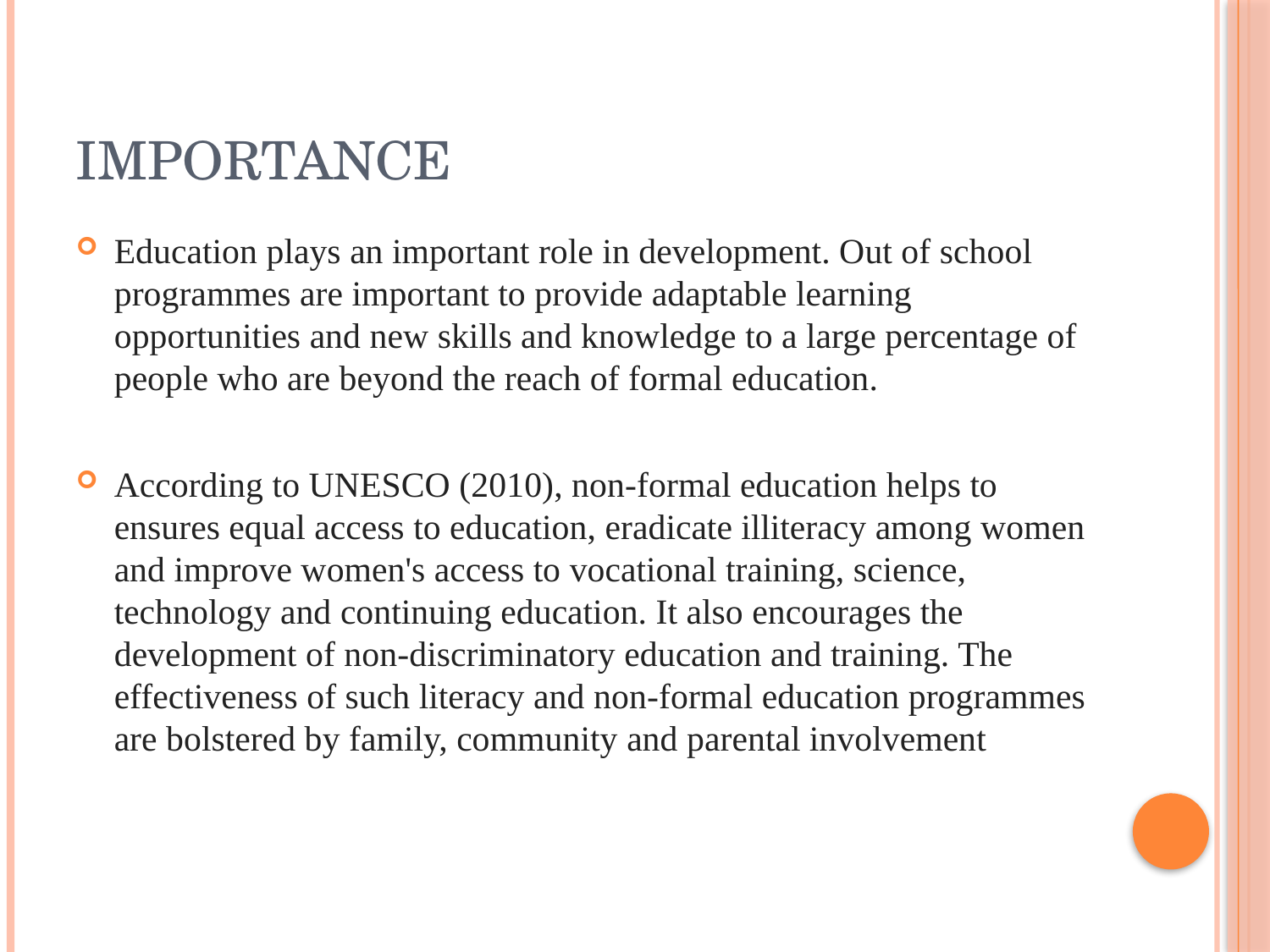

# Importance
Education plays an important role in development. Out of school programmes are important to provide adaptable learning opportunities and new skills and knowledge to a large percentage of people who are beyond the reach of formal education.

According to UNESCO (2010), non-formal education helps to ensures equal access to education, eradicate illiteracy among women and improve women's access to vocational training, science, technology and continuing education. It also encourages the development of non-discriminatory education and training. The effectiveness of such literacy and non-formal education programmes are bolstered by family, community and parental involvement